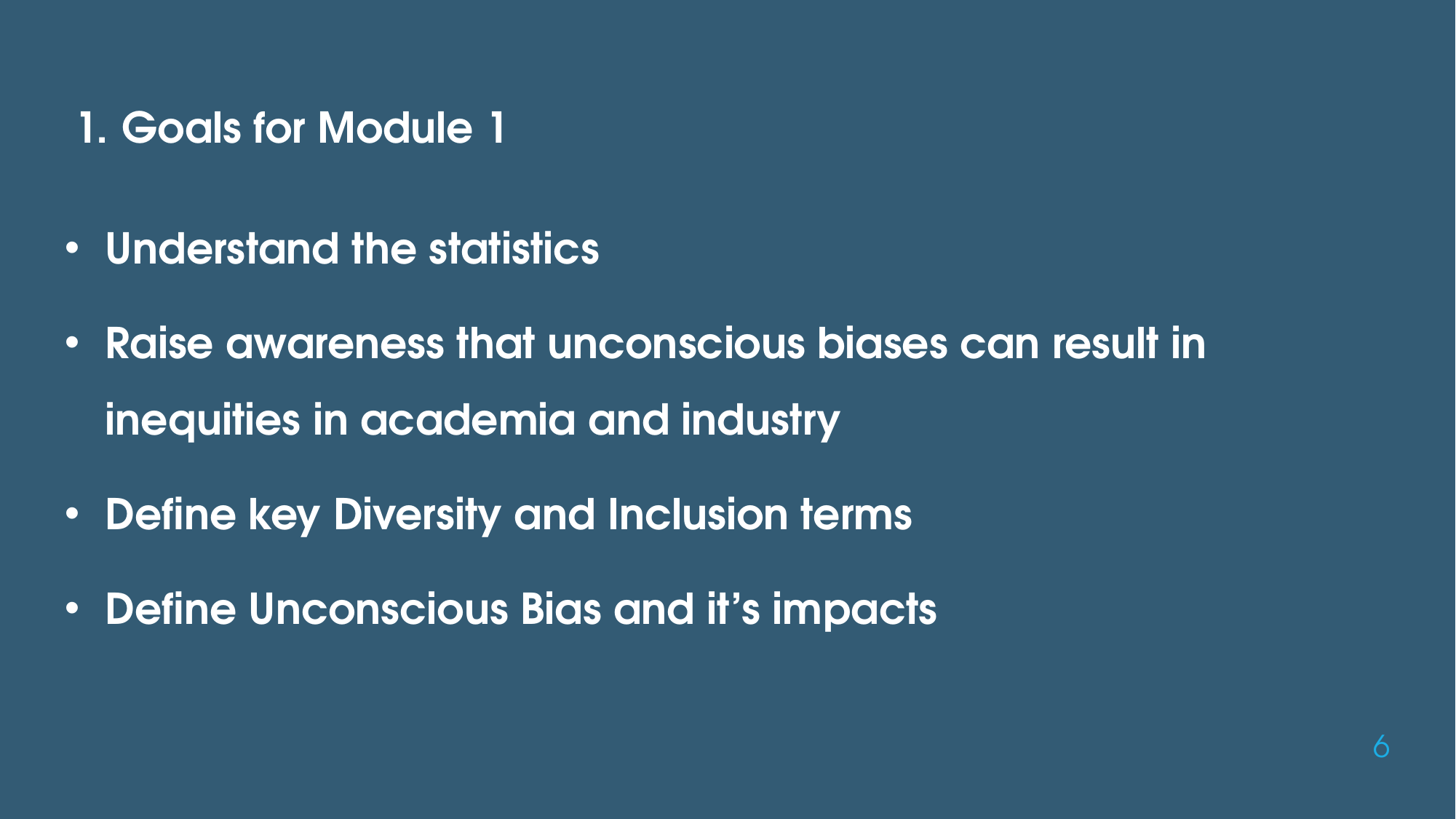

1. Goals for Module 1

Understand the statistics
Raise awareness that unconscious biases can result in inequities in academia and industry
Define key Diversity and Inclusion terms
Define Unconscious Bias and it’s impacts

6